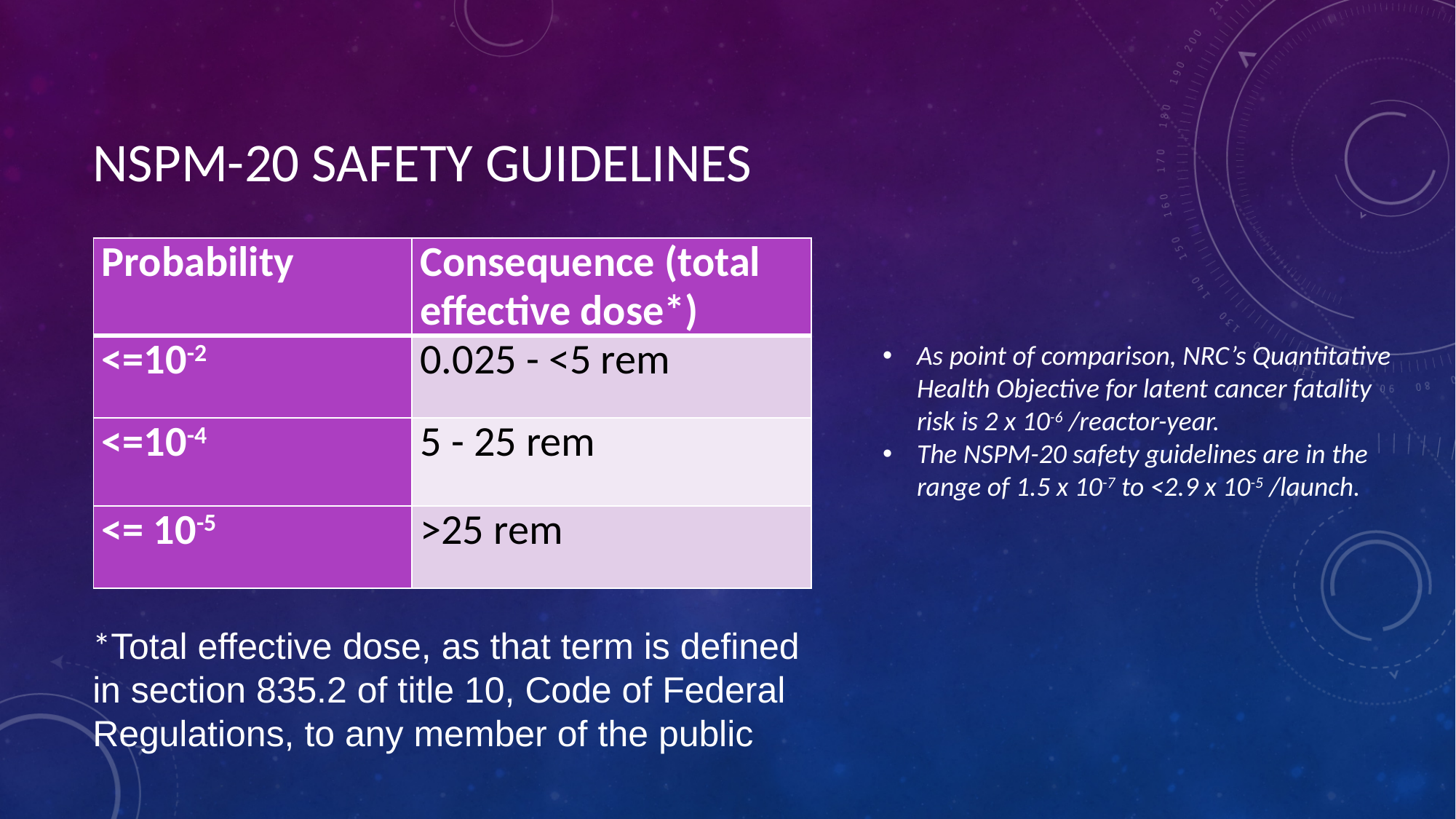

# NSPM-20 Safety guidelines
| Probability | Consequence (total effective dose\*) |
| --- | --- |
| <=10-2 | 0.025 - <5 rem |
| <=10-4 | 5 - 25 rem |
| <= 10-5 | >25 rem |
As point of comparison, NRC’s Quantitative Health Objective for latent cancer fatality risk is 2 x 10-6 /reactor-year.
The NSPM-20 safety guidelines are in the range of 1.5 x 10-7 to <2.9 x 10-5 /launch.
*Total effective dose, as that term is defined in section 835.2 of title 10, Code of Federal Regulations, to any member of the public